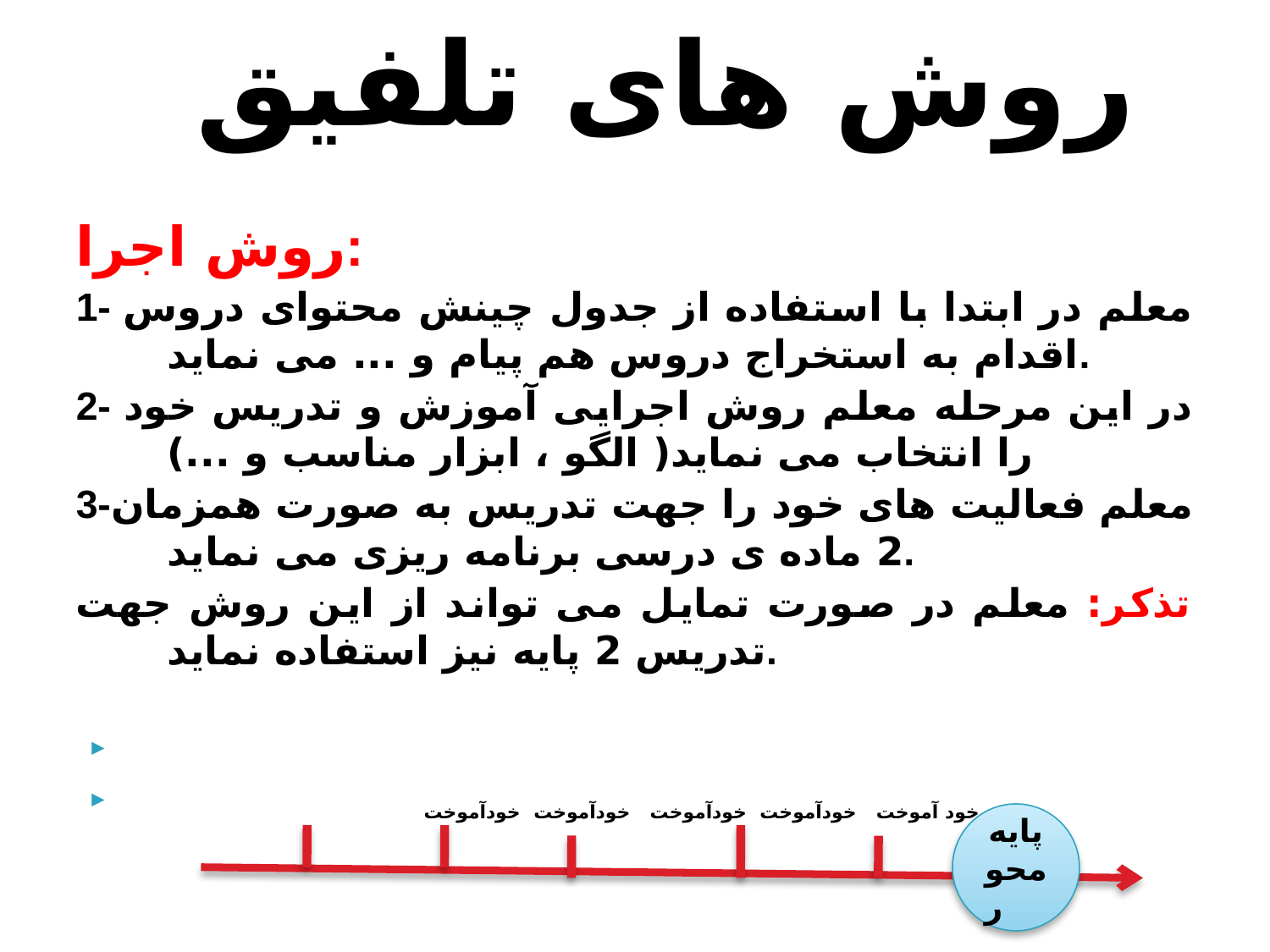

روش های تلفیق
روش اجرا:
1- معلم در ابتدا با استفاده از جدول چینش محتوای دروس اقدام به استخراج دروس هم پیام و ... می نماید.
2- در این مرحله معلم روش اجرایی آموزش و تدریس خود را انتخاب می نماید( الگو ، ابزار مناسب و ...)
3-معلم فعالیت های خود را جهت تدریس به صورت همزمان 2 ماده ی درسی برنامه ریزی می نماید.
تذکر: معلم در صورت تمایل می تواند از این روش جهت تدریس 2 پایه نیز استفاده نماید.

                      خود آموخت   خودآموخت  خودآموخت   خودآموخت  خودآموخت

پایه محور